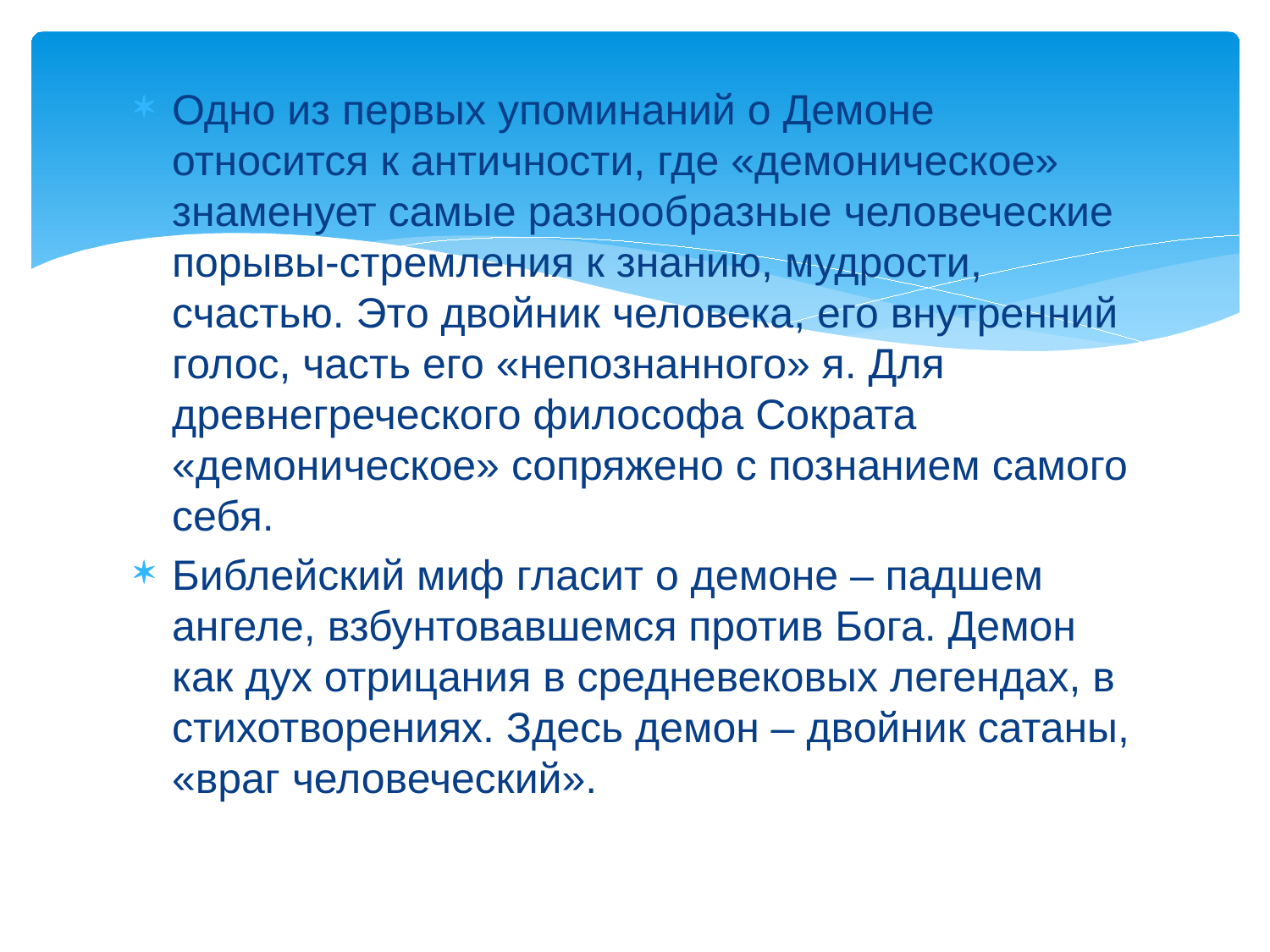

#
Одно из первых упоминаний о Демоне относится к античности, где «демоническое» знаменует самые разнообразные человеческие порывы-стремления к знанию, мудрости, счастью. Это двойник человека, его внутренний голос, часть его «непознанного» я. Для древнегреческого философа Сократа «демоническое» сопряжено с познанием самого себя.
Библейский миф гласит о демоне – падшем ангеле, взбунтовавшемся против Бога. Демон как дух отрицания в средневековых легендах, в стихотворениях. Здесь демон – двойник сатаны, «враг человеческий».